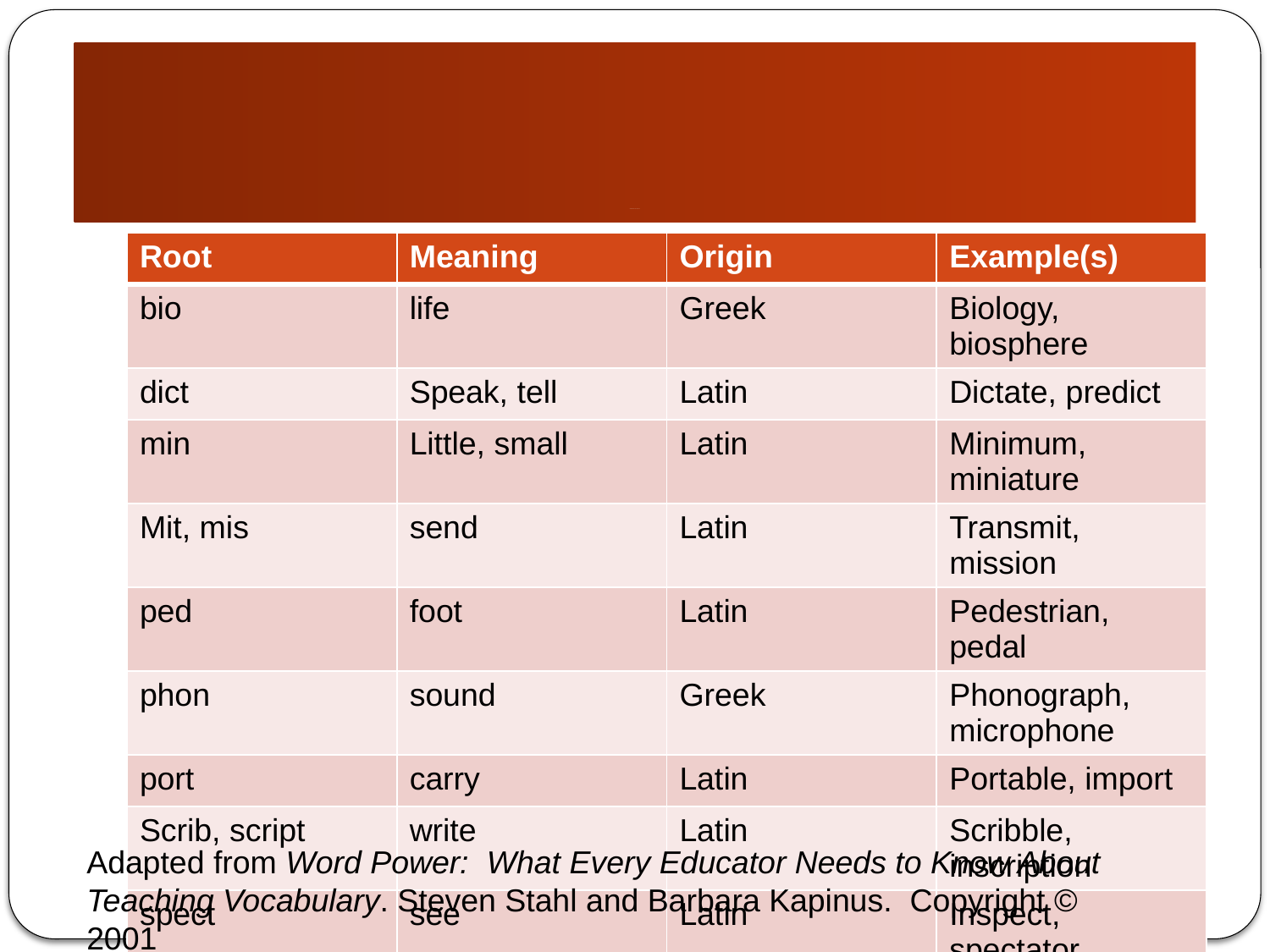

# Common Greek and Latin Roots
| Root | Meaning | Origin | Example(s) |
| --- | --- | --- | --- |
| bio | life | Greek | Biology, biosphere |
| dict | Speak, tell | Latin | Dictate, predict |
| min | Little, small | Latin | Minimum, miniature |
| Mit, mis | send | Latin | Transmit, mission |
| ped | foot | Latin | Pedestrian, pedal |
| phon | sound | Greek | Phonograph, microphone |
| port | carry | Latin | Portable, import |
| Scrib, script | write | Latin | Scribble, inscription |
| spect | see | Latin | Inspect, spectator |
Adapted from Word Power:  What Every Educator Needs to Know About Teaching Vocabulary. Steven Stahl and Barbara Kapinus.  Copyright © 2001